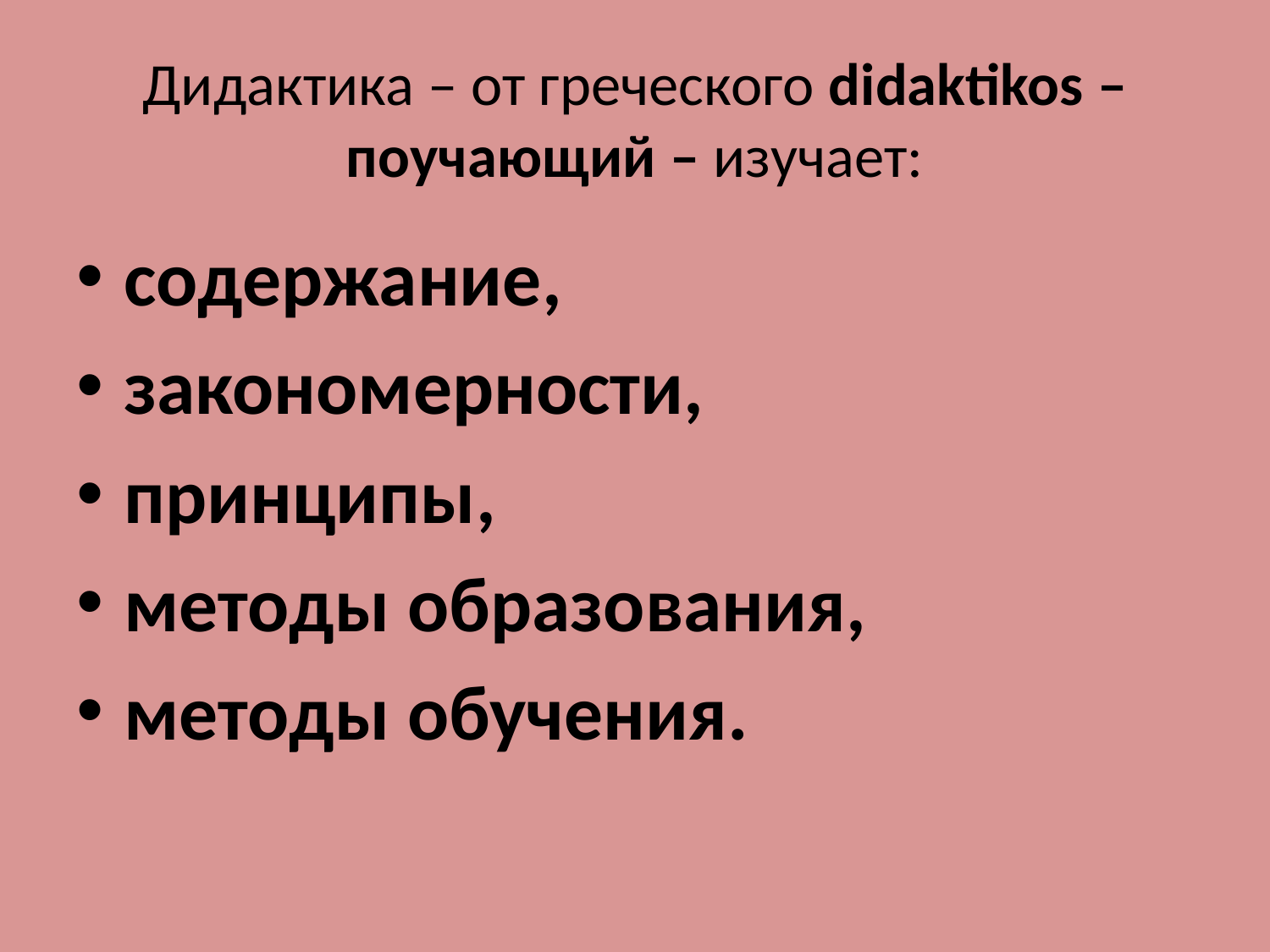

# Дидактика – от греческого didaktikos – поучающий – изучает:
содержание,
закономерности,
принципы,
методы образования,
методы обучения.